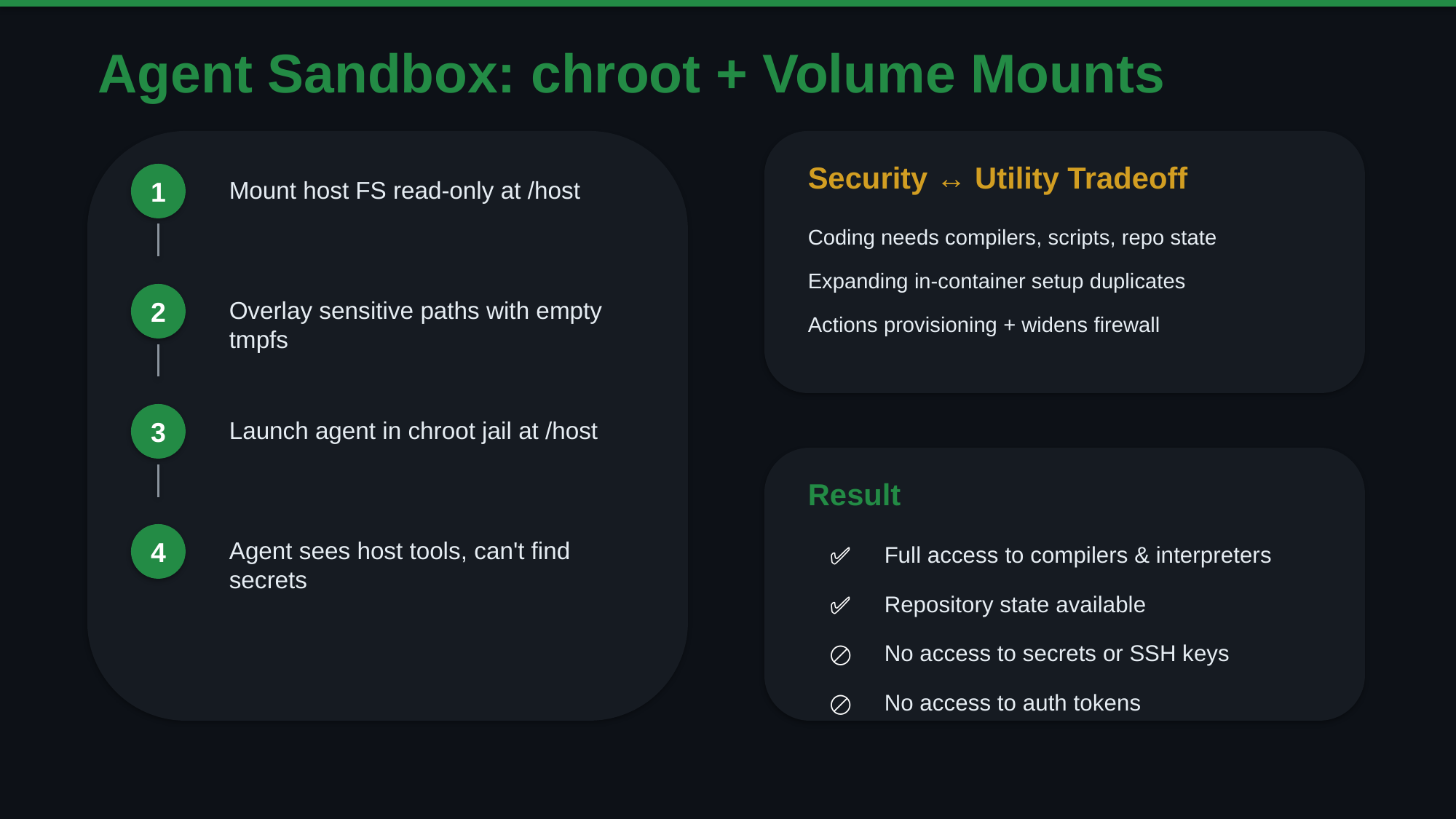

Agent Sandbox: chroot + Volume Mounts

Security ↔ Utility Tradeoff
1
Mount host FS read-only at /host
Coding needs compilers, scripts, repo state
Expanding in-container setup duplicates
2
Overlay sensitive paths with empty tmpfs
Actions provisioning + widens firewall
3
Launch agent in chroot jail at /host

Result
4
Agent sees host tools, can't find secrets
✅
Full access to compilers & interpreters
✅
Repository state available
🚫
No access to secrets or SSH keys
🚫
No access to auth tokens